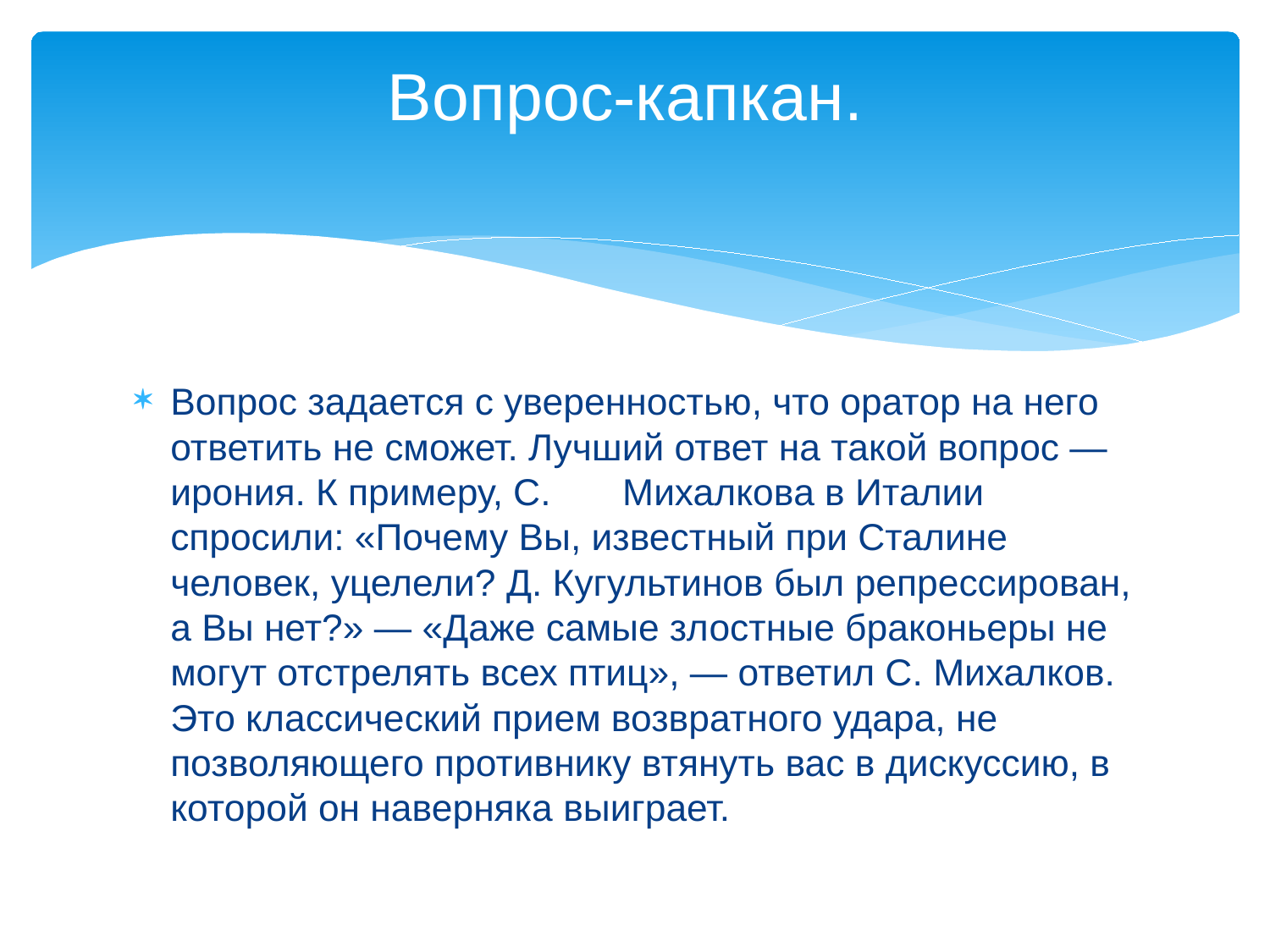

# Вопрос-капкан.
Вопрос задается с уверенностью, что оратор на него ответить не сможет. Лучший ответ на такой вопрос — ирония. К примеру, С.	Михалкова в Италии спросили: «Почему Вы, известный при Сталине человек, уцелели? Д. Кугультинов был репрессирован, а Вы нет?» — «Даже самые злостные браконьеры не могут отстрелять всех птиц», — ответил С. Михалков. Это классический прием возвратного удара, не позволяющего противнику втянуть вас в дискуссию, в которой он наверняка выиграет.